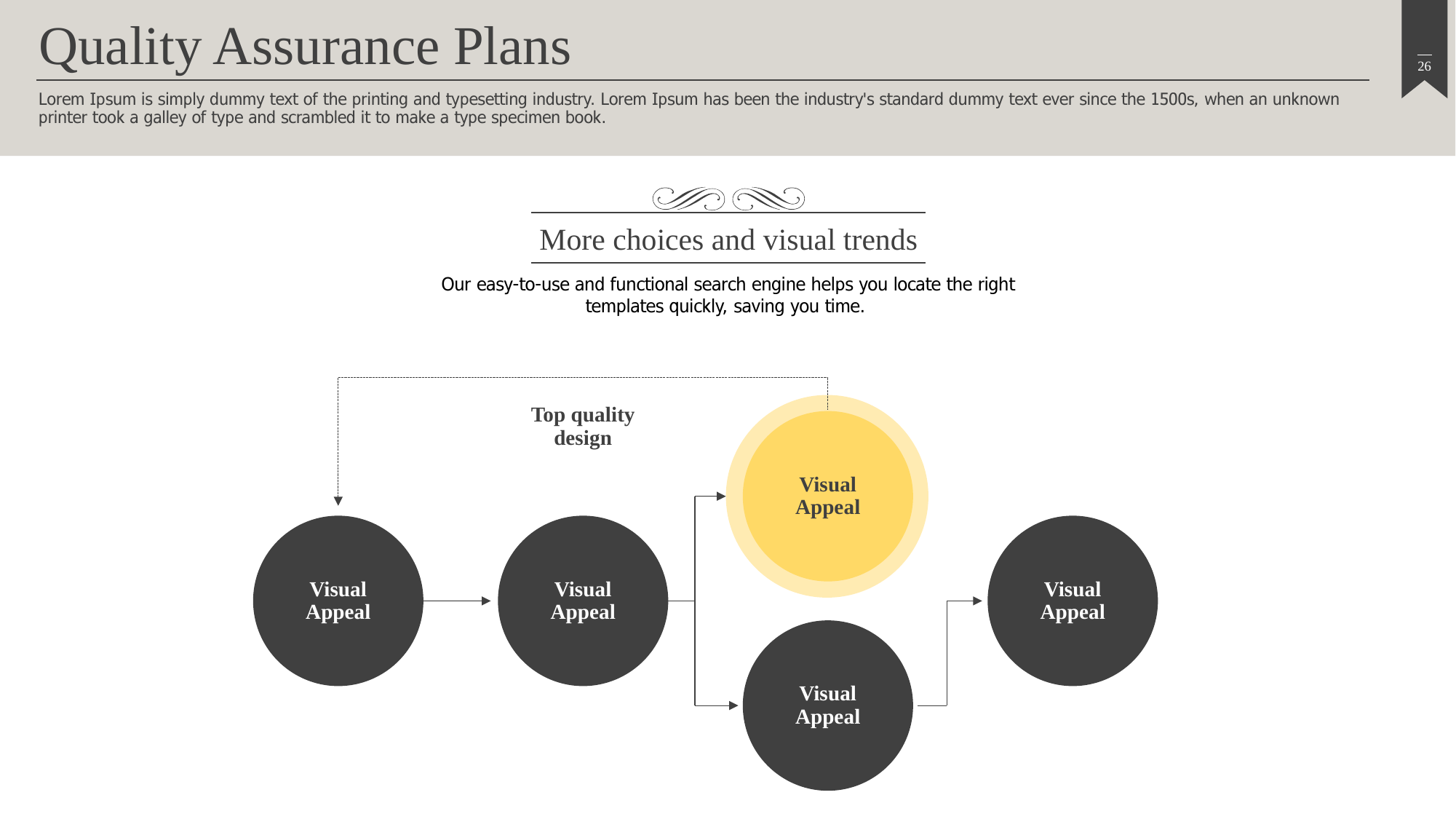

Quality Assurance Plans
Lorem Ipsum is simply dummy text of the printing and typesetting industry. Lorem Ipsum has been the industry's standard dummy text ever since the 1500s, when an unknown printer took a galley of type and scrambled it to make a type specimen book.

More choices and visual trends
Our easy-to-use and functional search engine helps you locate the right templates quickly, saving you time.

Top quality design

Visual
Appeal

Visual
Appeal
Visual
Appeal
Visual
Appeal

Visual
Appeal